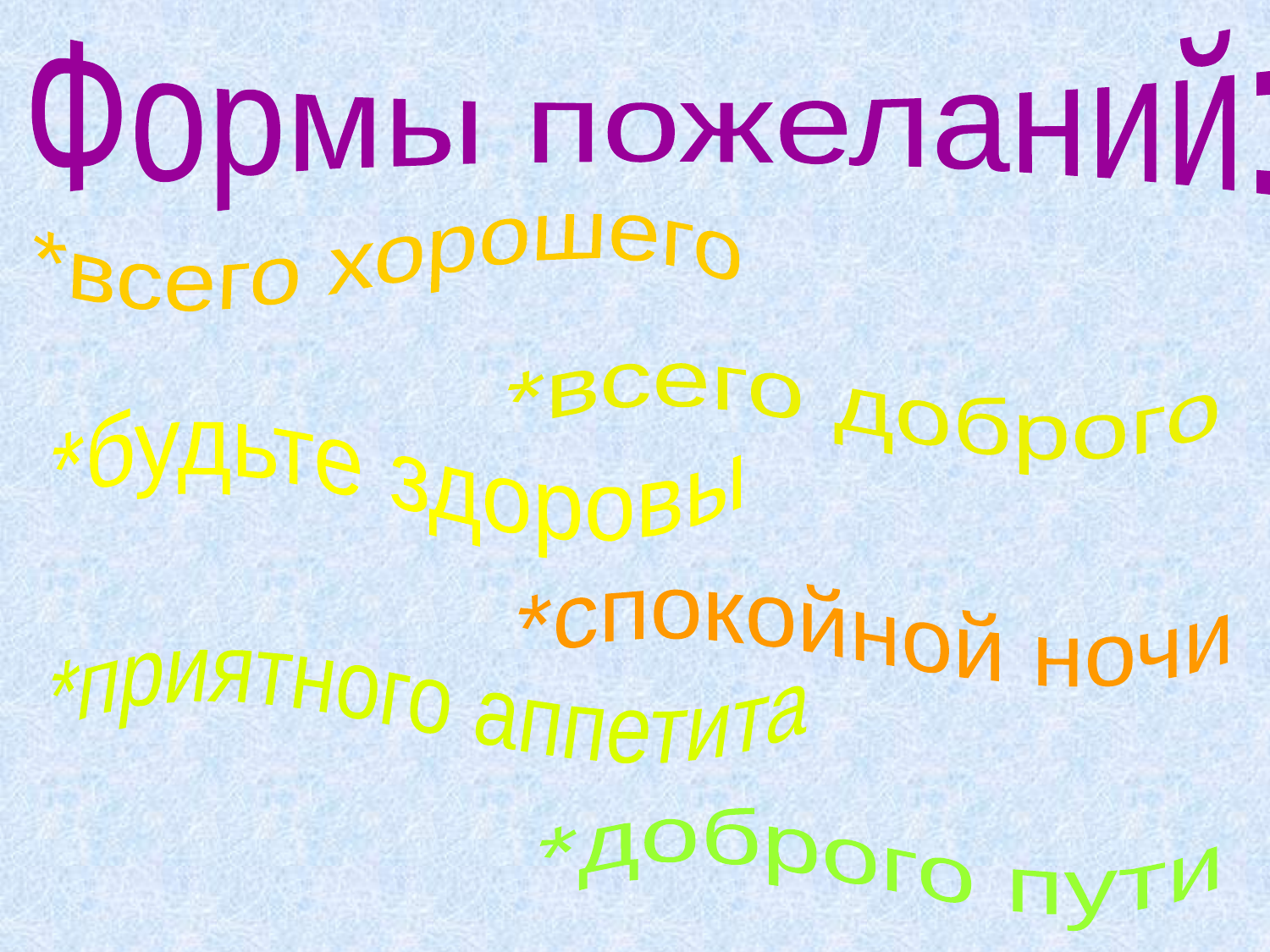

Формы пожеланий:
*всего хорошего
*всего доброго
*будьте здоровы
*спокойной ночи
*приятного аппетита
*доброго пути